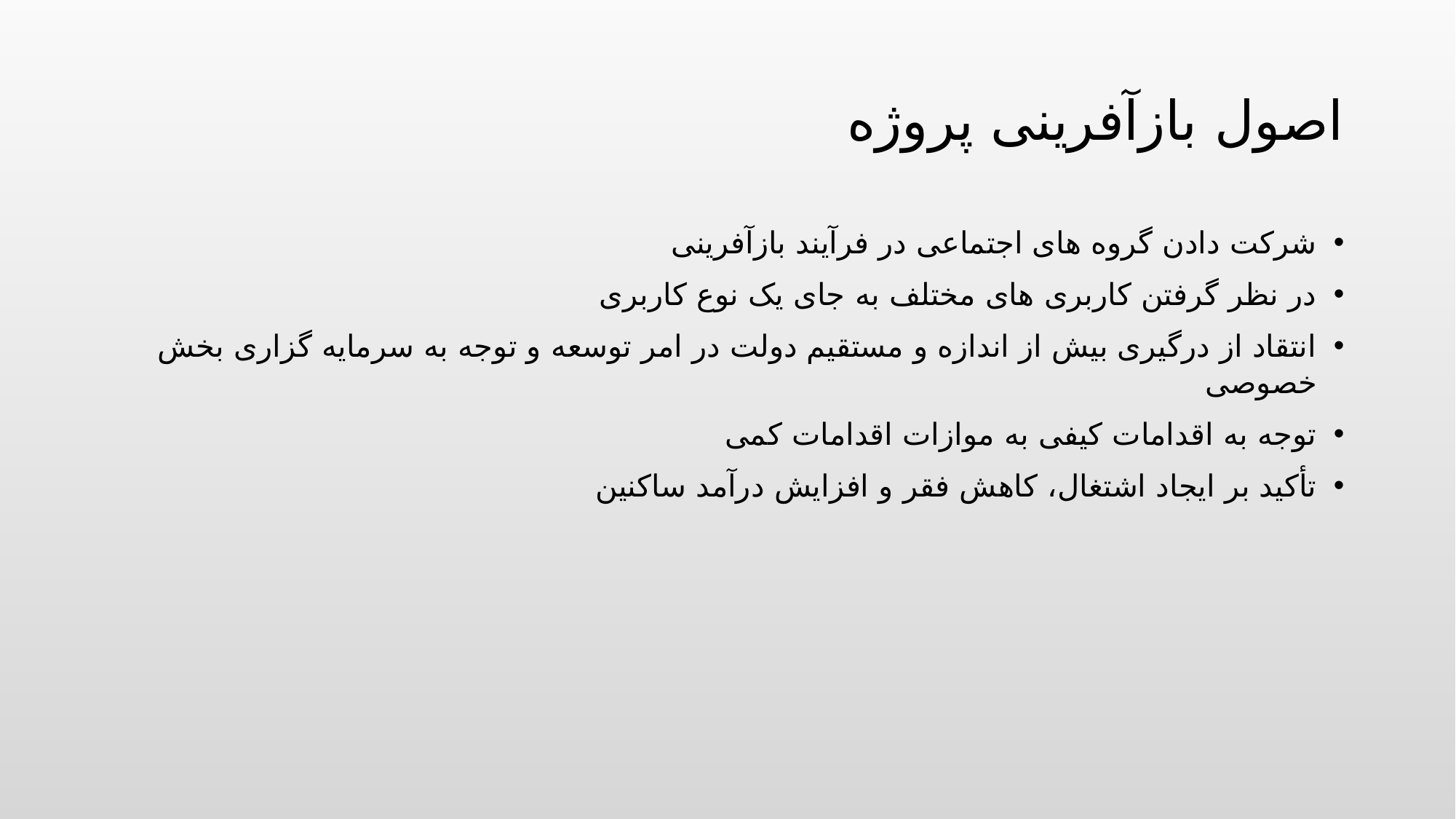

# اصول بازآفرینی پروژه
شرکت دادن گروه های اجتماعی در فرآیند بازآفرینی
در نظر گرفتن کاربری های مختلف به جای یک نوع کاربری
انتقاد از درگیری بیش از اندازه و مستقیم دولت در امر توسعه و توجه به سرمایه گزاری بخش خصوصی
توجه به اقدامات کیفی به موازات اقدامات کمی
تأکید بر ایجاد اشتغال، کاهش فقر و افزایش درآمد ساکنین